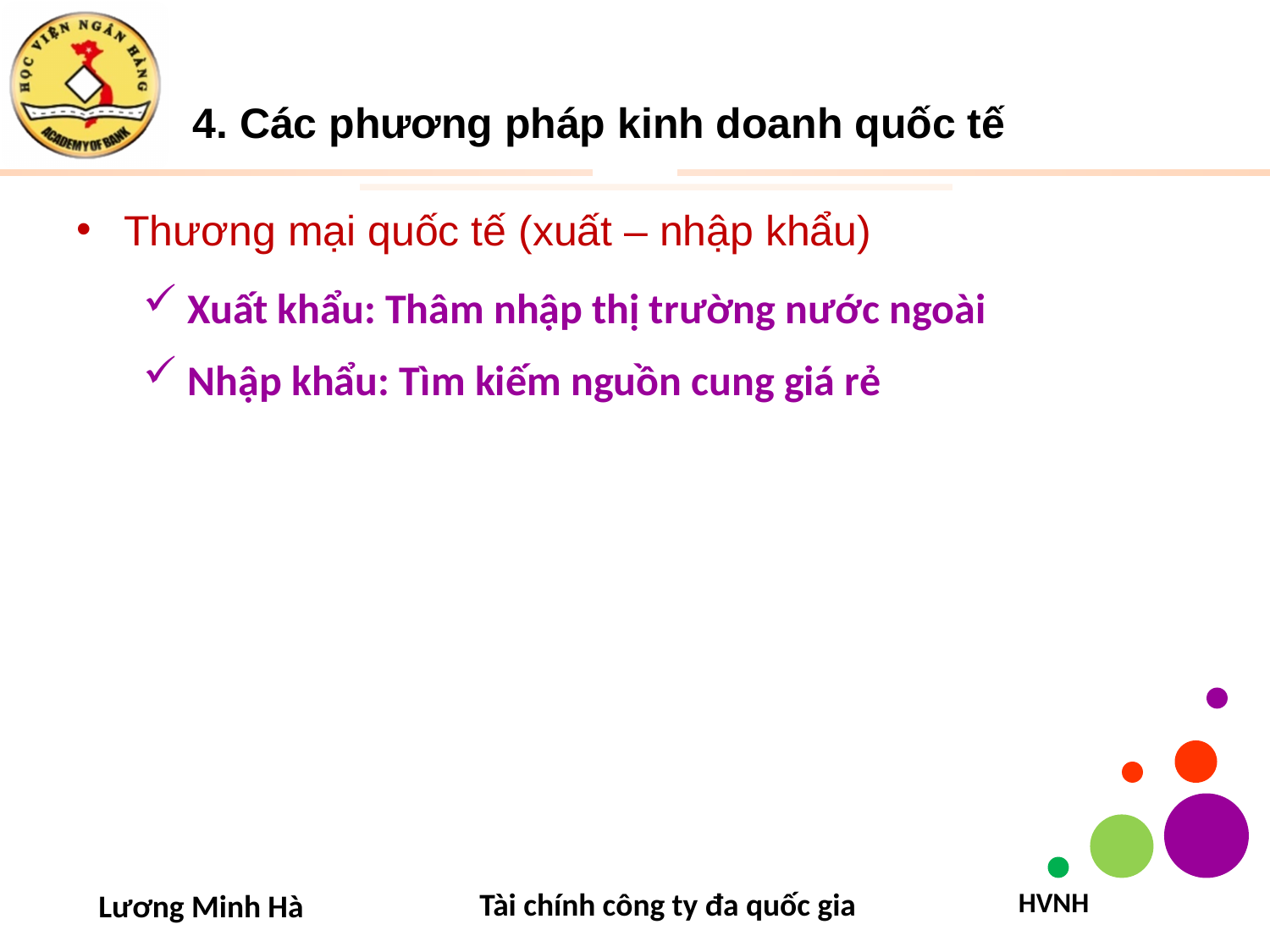

# 4. Các phương pháp kinh doanh quốc tế
Thương mại quốc tế (xuất – nhập khẩu)
 Xuất khẩu: Thâm nhập thị trường nước ngoài
 Nhập khẩu: Tìm kiếm nguồn cung giá rẻ